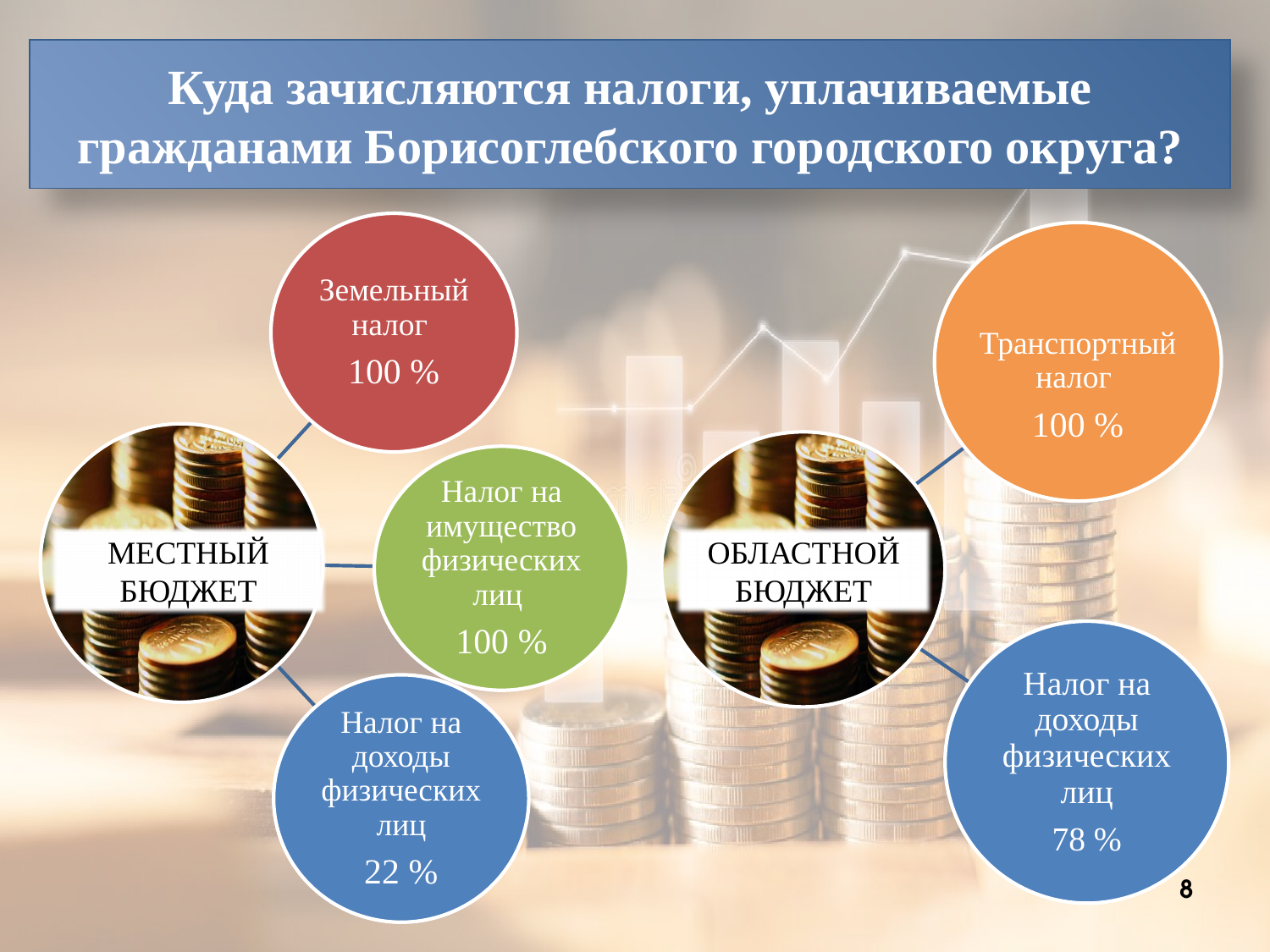

Куда зачисляются налоги, уплачиваемые гражданами Борисоглебского городского округа?

Транспортный налог
100 %
Налог на доходы физических лиц
78 %
Земельный налог
100 %
Налог на имущество физических лиц
100 %
Налог на доходы физических лиц
22 %
МЕСТНЫЙ
БЮДЖЕТ
ОБЛАСТНОЙ БЮДЖЕТ
8